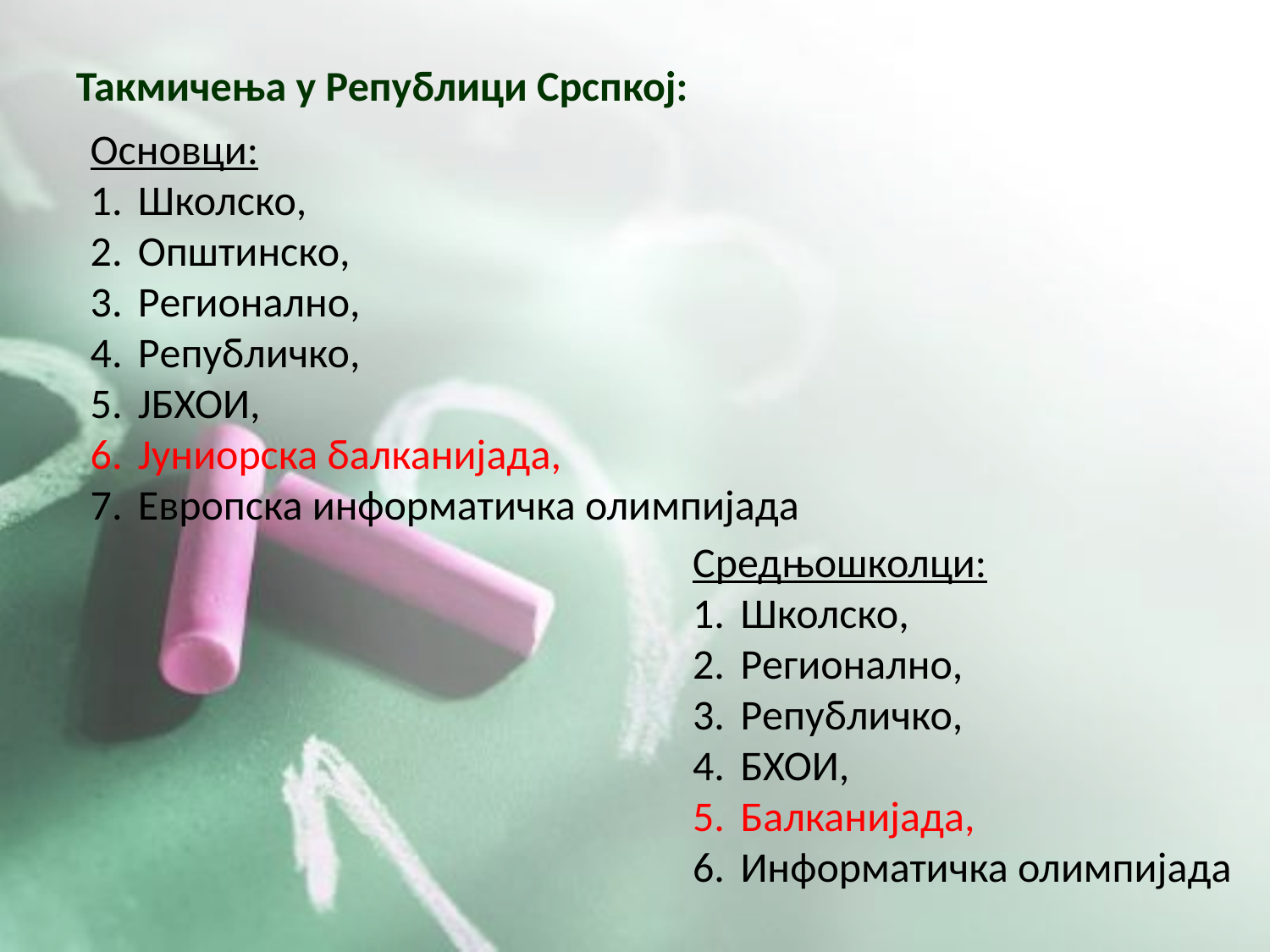

Такмичења у Републици Срспкој:
Основци:
Школско,
Општинско,
Регионално,
Републичко,
ЈБХОИ,
Јуниорска балканијада,
Европска информатичка олимпијада
Средњошколци:
Школско,
Регионално,
Републичко,
БХОИ,
Балканијада,
Информатичка олимпијада